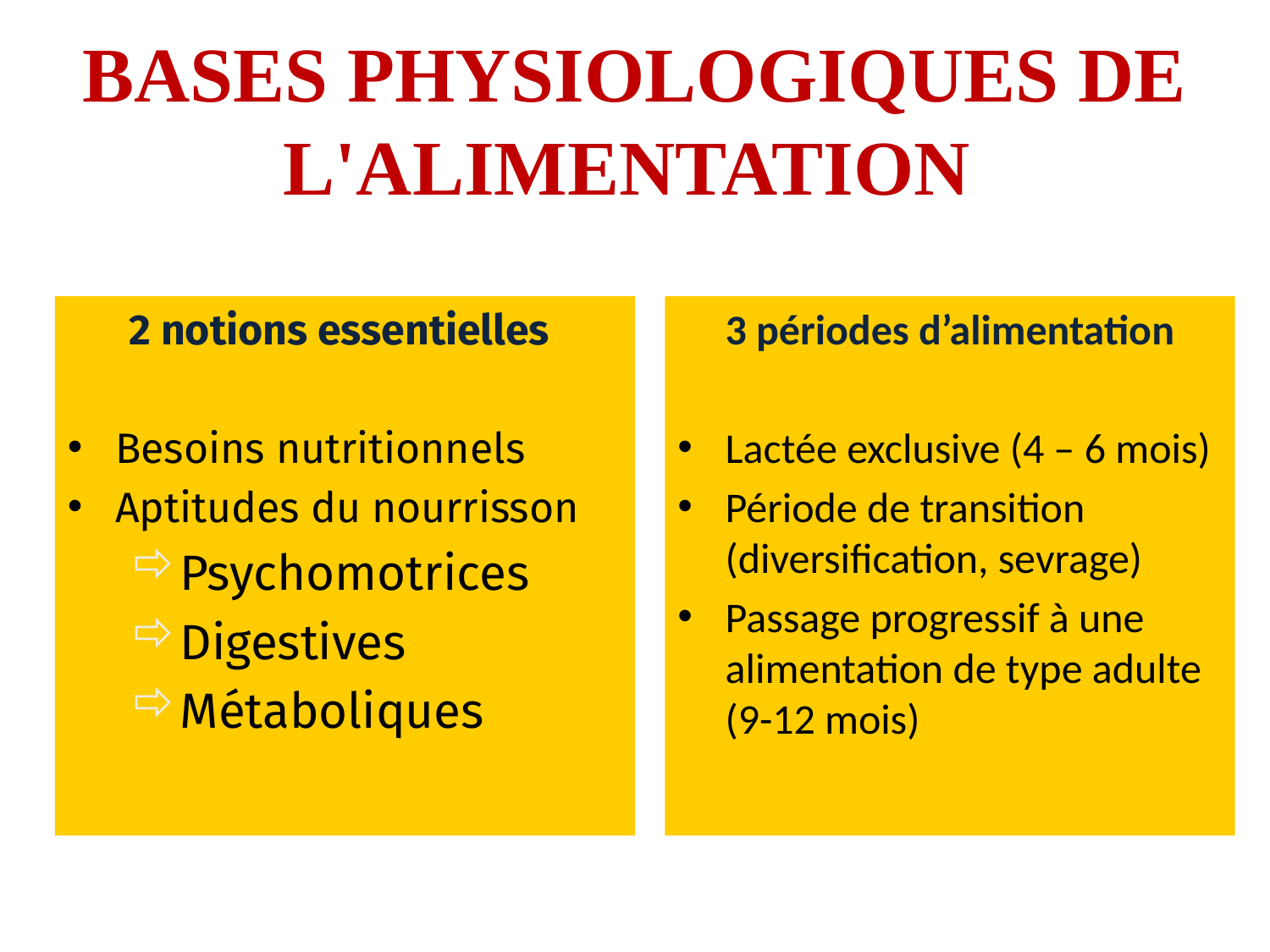

# BASES PHYSIOLOGIQUES DE L'ALIMENTATION
2 notions essentielles

Besoins nutritionnels
Aptitudes du nourrisson
Psychomotrices
Digestives
Métaboliques
3 périodes d’alimentation

Lactée exclusive (4 – 6 mois)
Période de transition (diversification, sevrage)
Passage progressif à une alimentation de type adulte (9-12 mois)